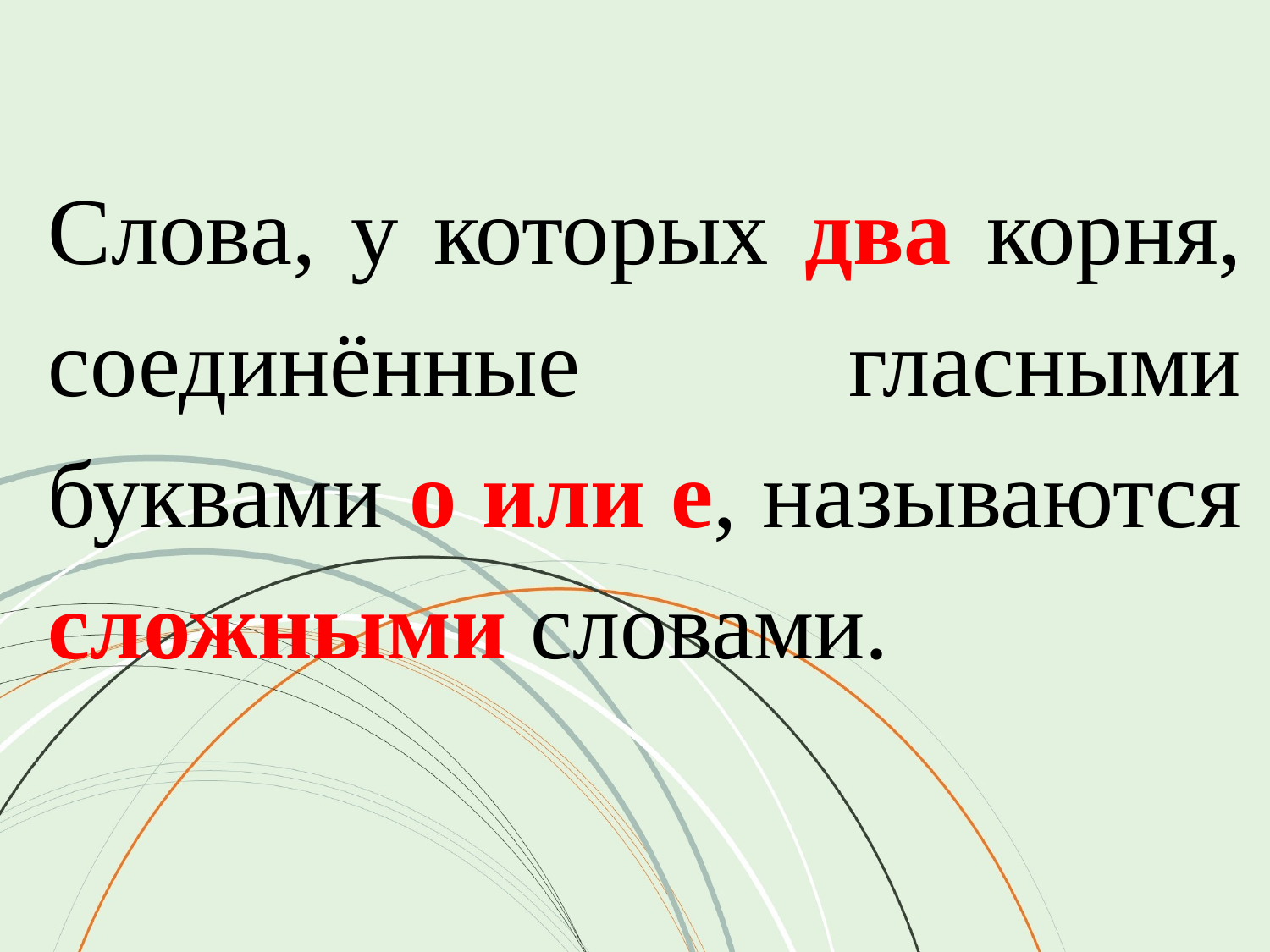

Слова, у которых два корня, соединённые гласными буквами о или е, называются сложными словами.